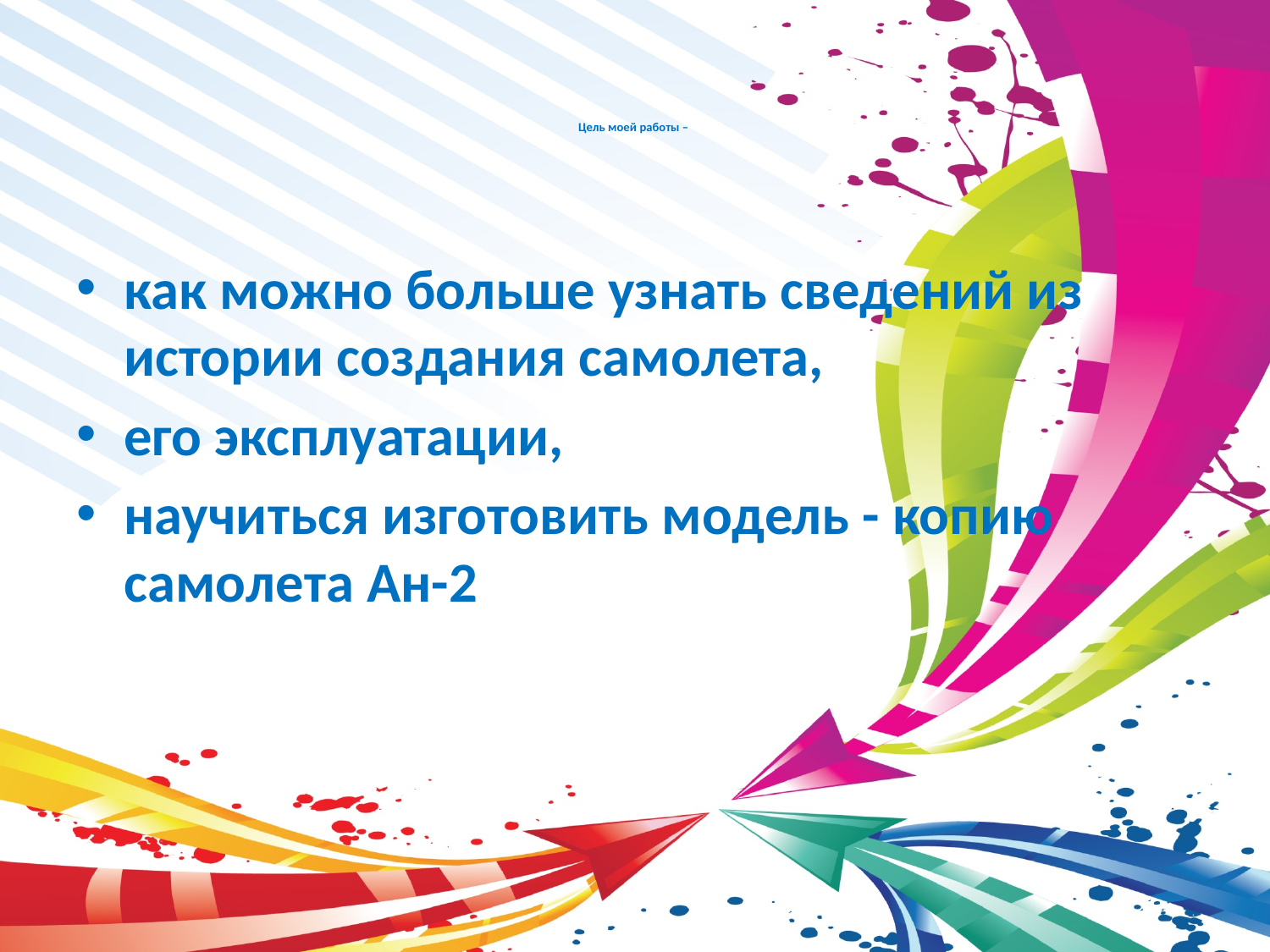

# Цель моей работы –
как можно больше узнать сведений из истории создания самолета,
его эксплуатации,
научиться изготовить модель - копию самолета Ан-2